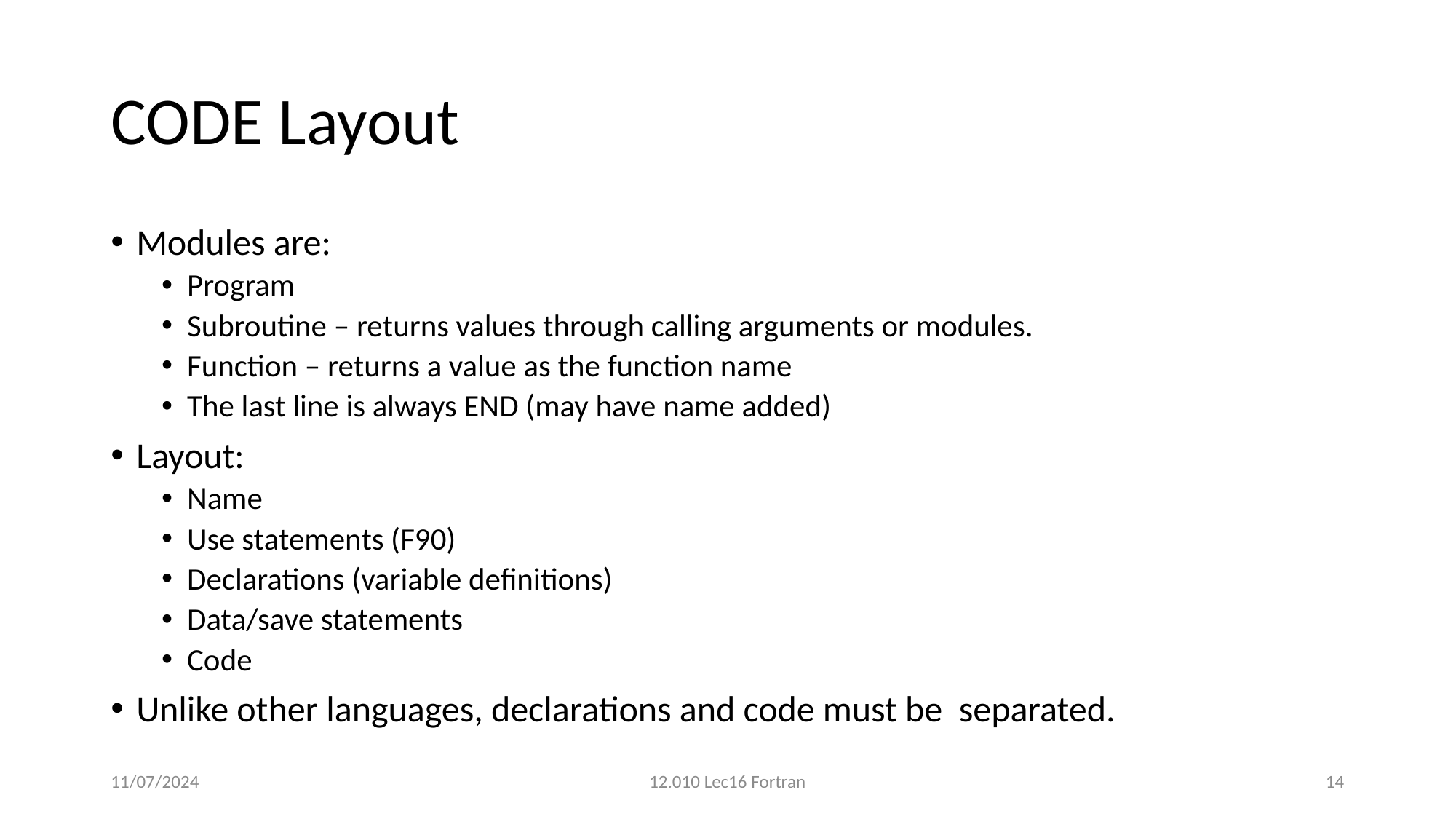

# CODE Layout
Modules are:
Program
Subroutine – returns values through calling arguments or modules.
Function – returns a value as the function name
The last line is always END (may have name added)
Layout:
Name
Use statements (F90)
Declarations (variable definitions)
Data/save statements
Code
Unlike other languages, declarations and code must be  separated.
11/07/2024
12.010 Lec16 Fortran
14